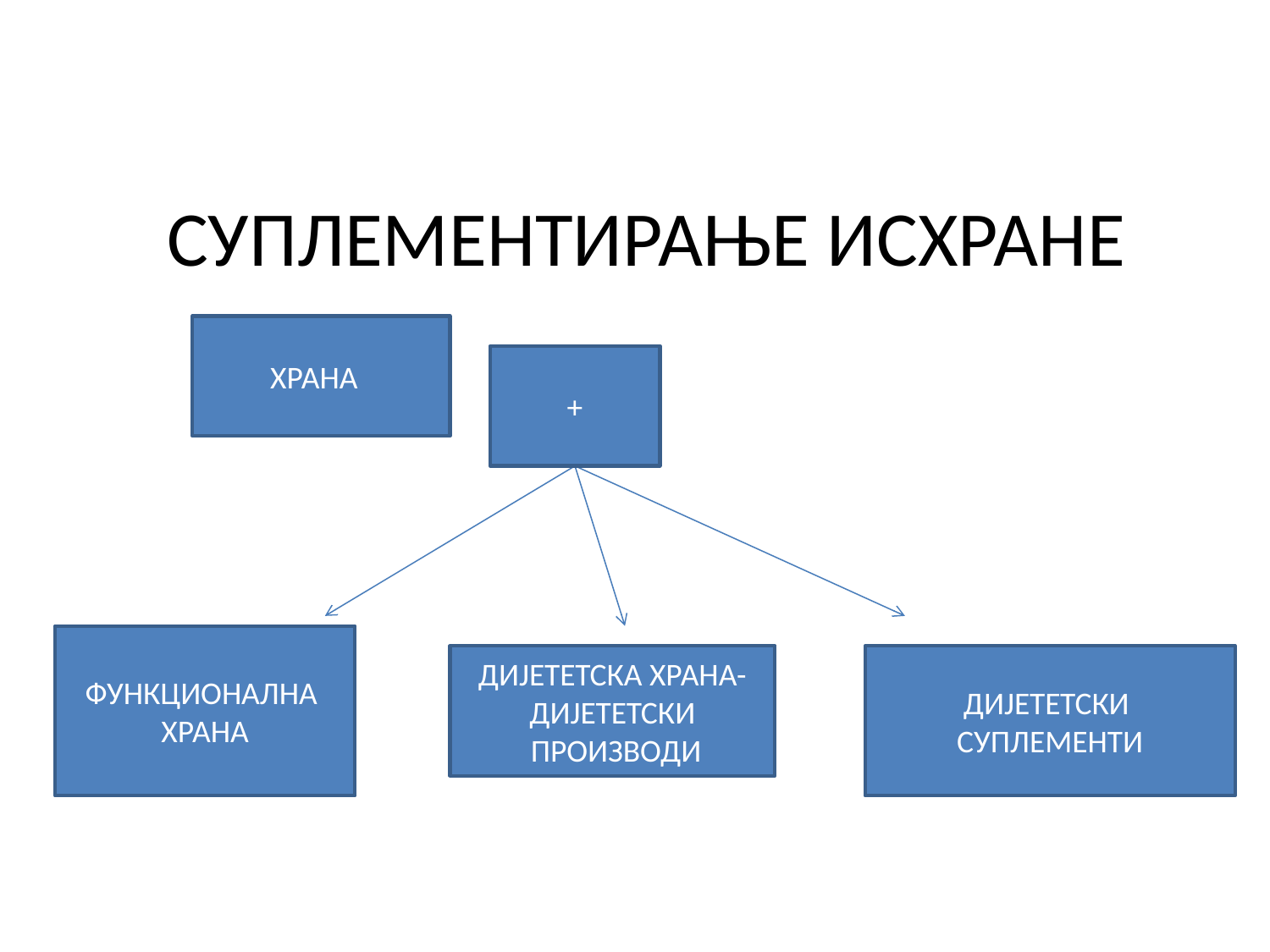

# СУПЛЕМЕНТИРАЊЕ ИСХРАНЕ
ХРАНА
+
ФУНКЦИОНАЛНА
ХРАНА
ДИЈЕТЕТСКА ХРАНА-ДИЈЕТЕТСКИ
 ПРОИЗВОДИ
ДИЈЕТЕТСКИ
СУПЛЕМЕНТИ